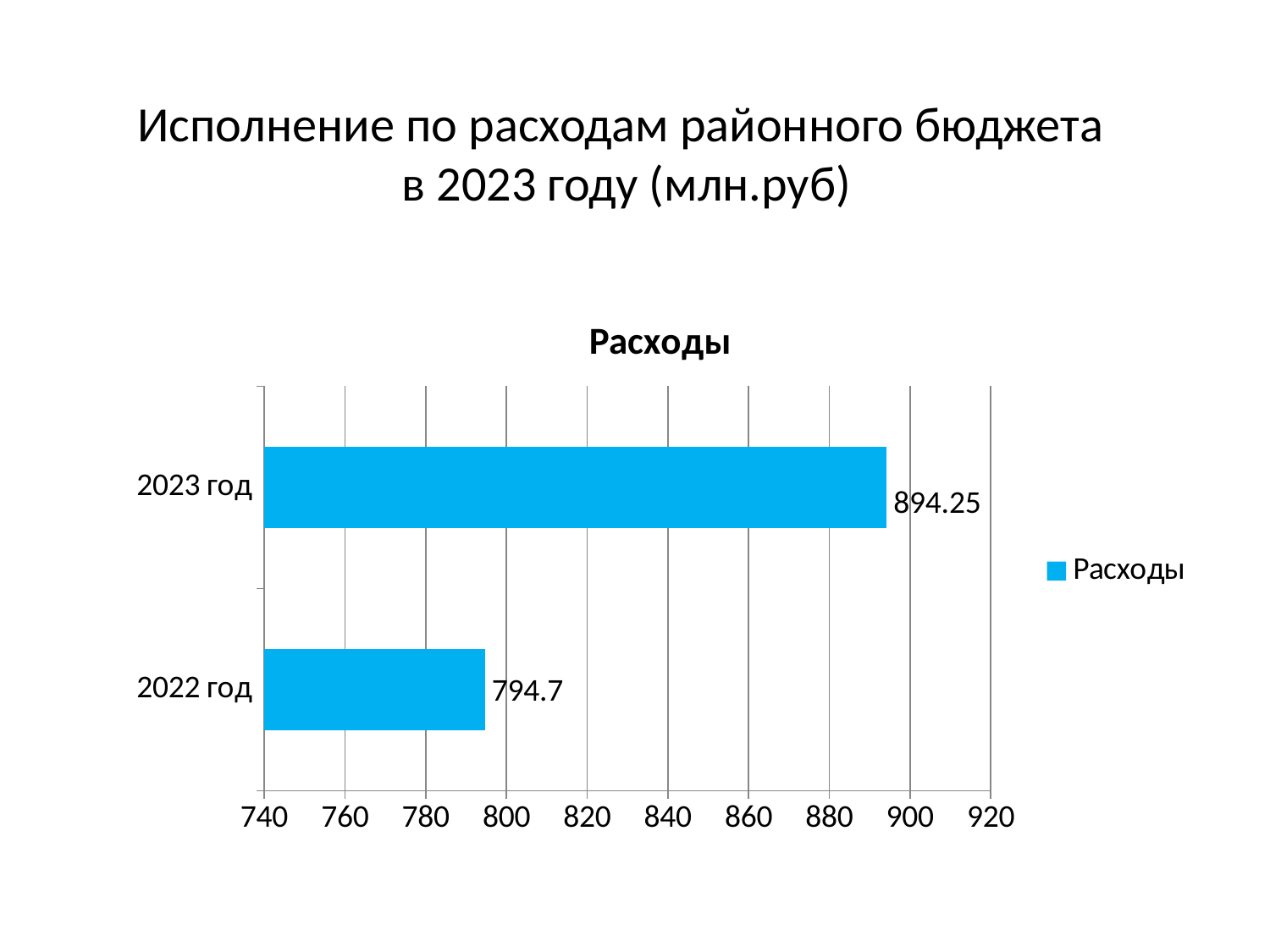

# Исполнение по расходам районного бюджета в 2023 году (млн.руб)

### Chart:

| Category | Расходы |
|---|---|
| 2022 год | 794.7 |
| 2023 год | 894.25 |